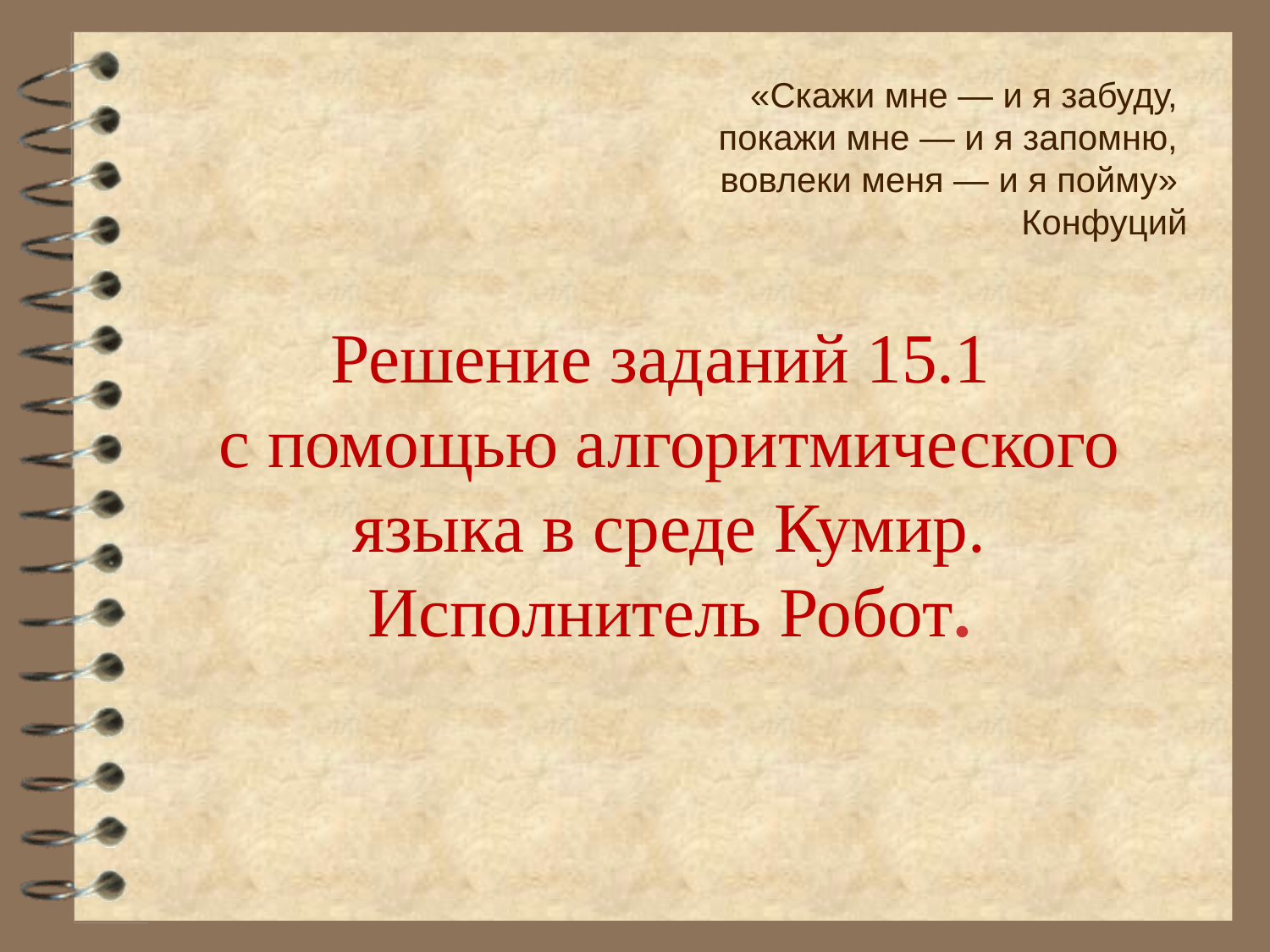

«Скажи мне — и я забуду,
покажи мне — и я запомню,
вовлеки меня — и я пойму»
Конфуций
Решение заданий 15.1
с помощью алгоритмического языка в среде Кумир. Исполнитель Робот.